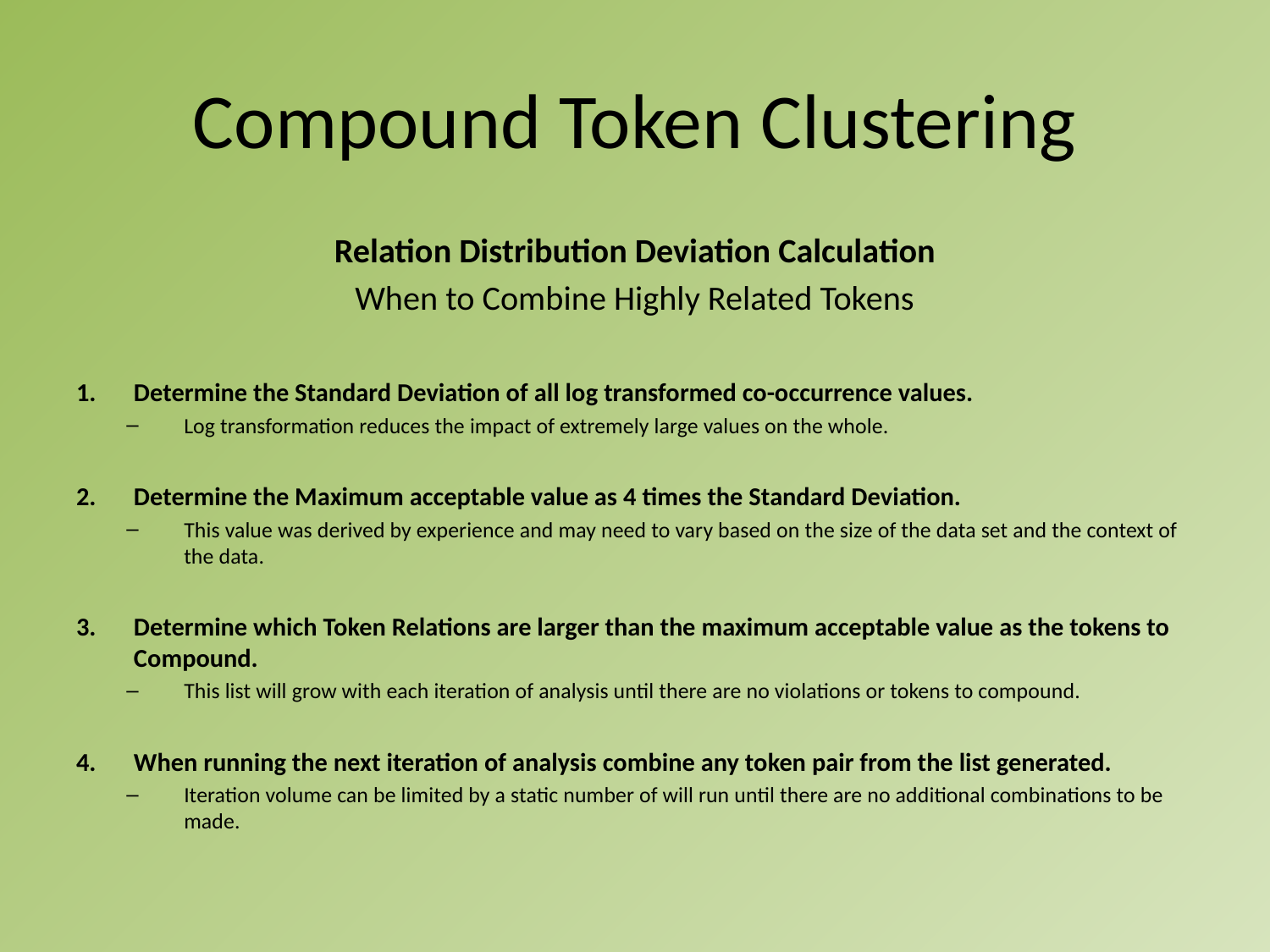

# Compound Token Clustering
Relation Distribution Deviation Calculation
When to Combine Highly Related Tokens

Determine the Standard Deviation of all log transformed co-occurrence values.
Log transformation reduces the impact of extremely large values on the whole.

Determine the Maximum acceptable value as 4 times the Standard Deviation.
This value was derived by experience and may need to vary based on the size of the data set and the context of the data.

Determine which Token Relations are larger than the maximum acceptable value as the tokens to Compound.
This list will grow with each iteration of analysis until there are no violations or tokens to compound.

When running the next iteration of analysis combine any token pair from the list generated.
Iteration volume can be limited by a static number of will run until there are no additional combinations to be made.